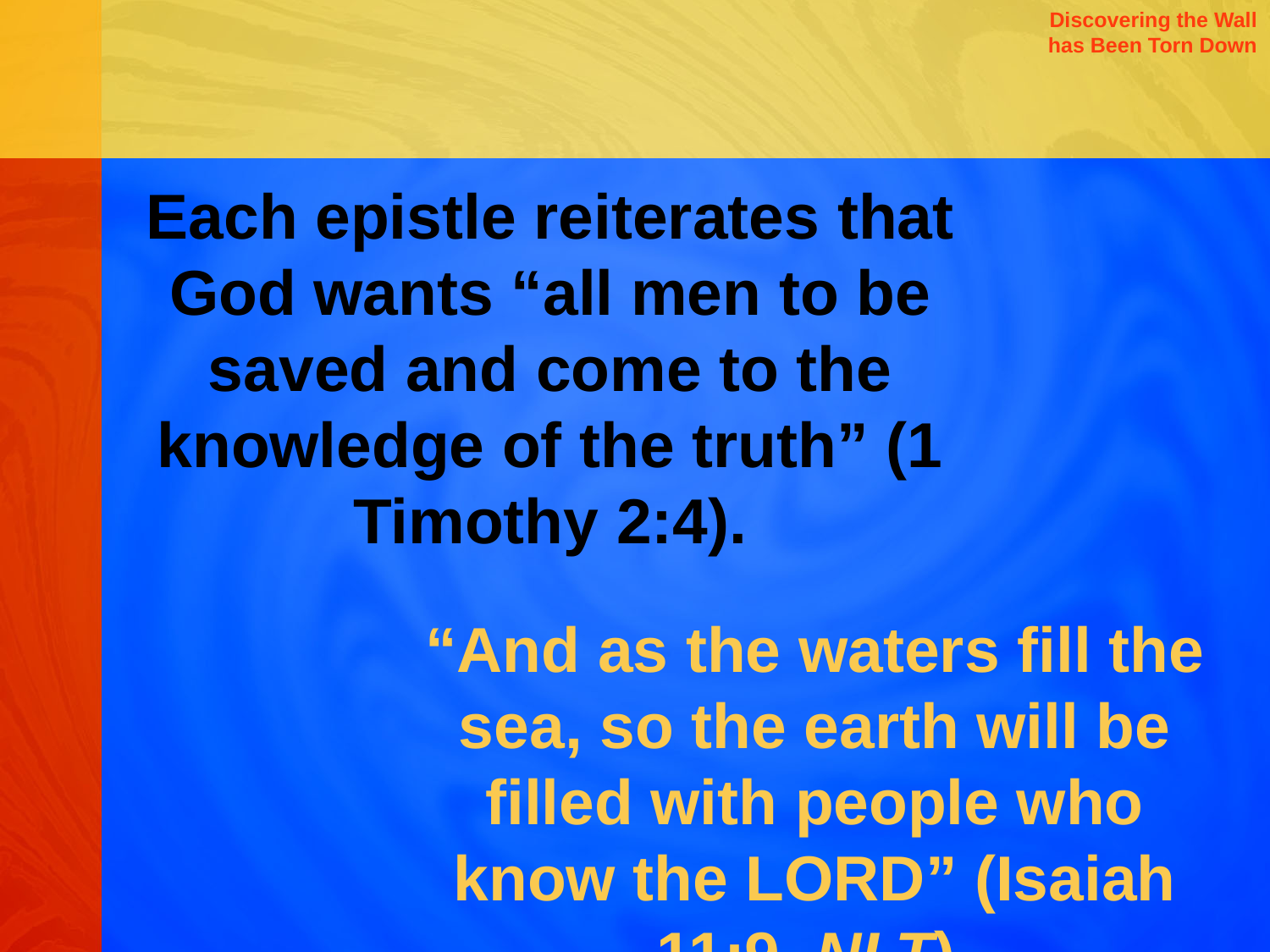

Discovering the Wall has Been Torn Down
Each epistle reiterates that God wants “all men to be saved and come to the knowledge of the truth” (1 Timothy 2:4).
“And as the waters fill the sea, so the earth will be filled with people who know the LORD” (Isaiah 11:9, NLT).